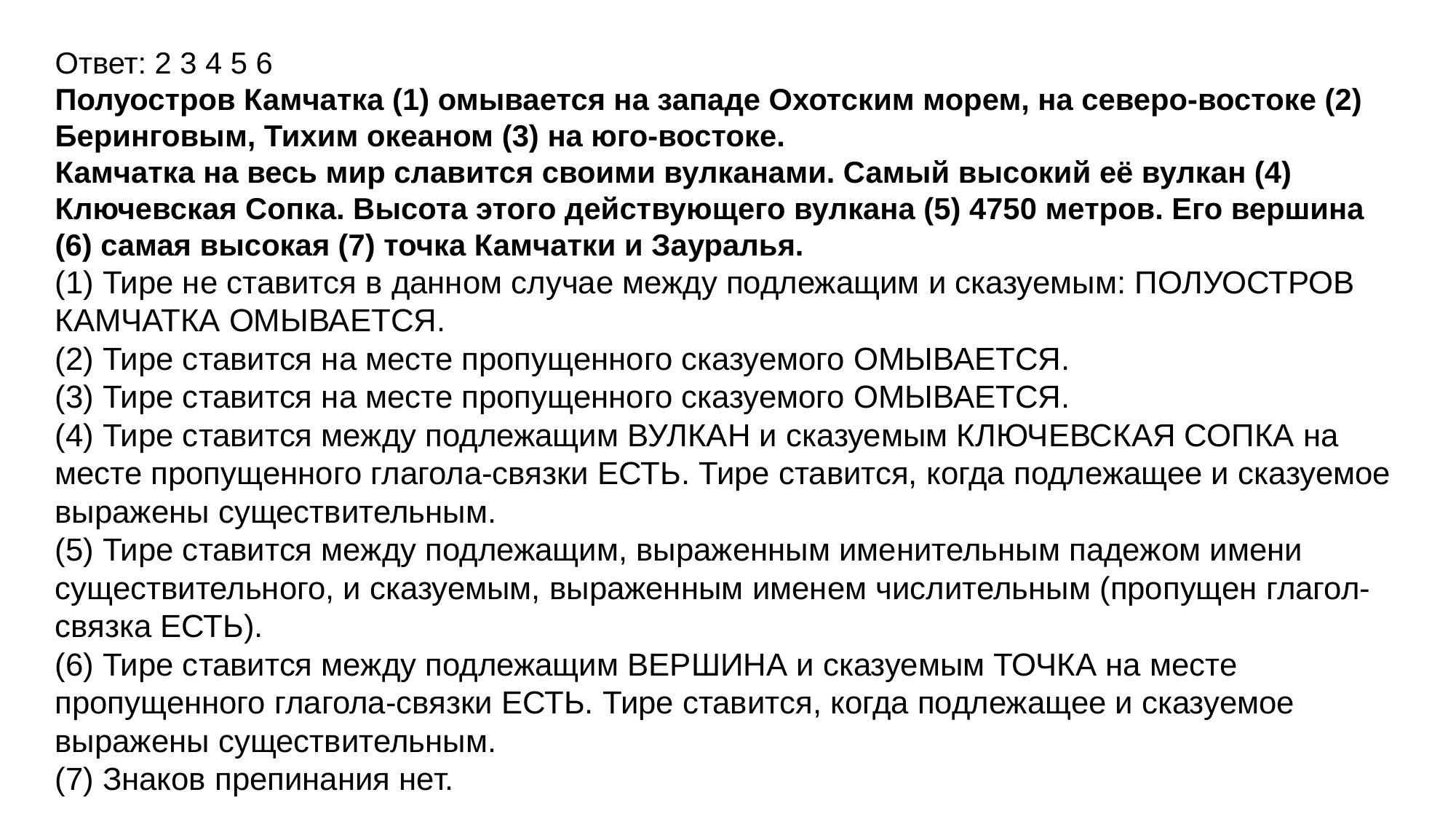

Ответ: 2 3 4 5 6
Полуостров Камчатка (1) омывается на западе Охотским морем, на северо-востоке (2) Беринговым, Тихим океаном (3) на юго-востоке.
Камчатка на весь мир славится своими вулканами. Самый высокий её вулкан (4) Ключевская Сопка. Высота этого действующего вулкана (5) 4750 метров. Его вершина (6) самая высокая (7) точка Камчатки и Зауралья.
(1) Тире не ставится в данном случае между подлежащим и сказуемым: ПОЛУОСТРОВ КАМЧАТКА ОМЫВАЕТСЯ.
(2) Тире ставится на месте пропущенного сказуемого ОМЫВАЕТСЯ.
(3) Тире ставится на месте пропущенного сказуемого ОМЫВАЕТСЯ.
(4) Тире ставится между подлежащим ВУЛКАН и сказуемым КЛЮЧЕВСКАЯ СОПКА на месте пропущенного глагола-связки ЕСТЬ. Тире ставится, когда подлежащее и сказуемое выражены существительным.
(5) Тире ставится между подлежащим, выраженным именительным падежом имени существительного, и сказуемым, выраженным именем числительным (пропущен глагол-связка ЕСТЬ).
(6) Тире ставится между подлежащим ВЕРШИНА и сказуемым ТОЧКА на месте пропущенного глагола-связки ЕСТЬ. Тире ставится, когда подлежащее и сказуемое выражены существительным.
(7) Знаков препинания нет.